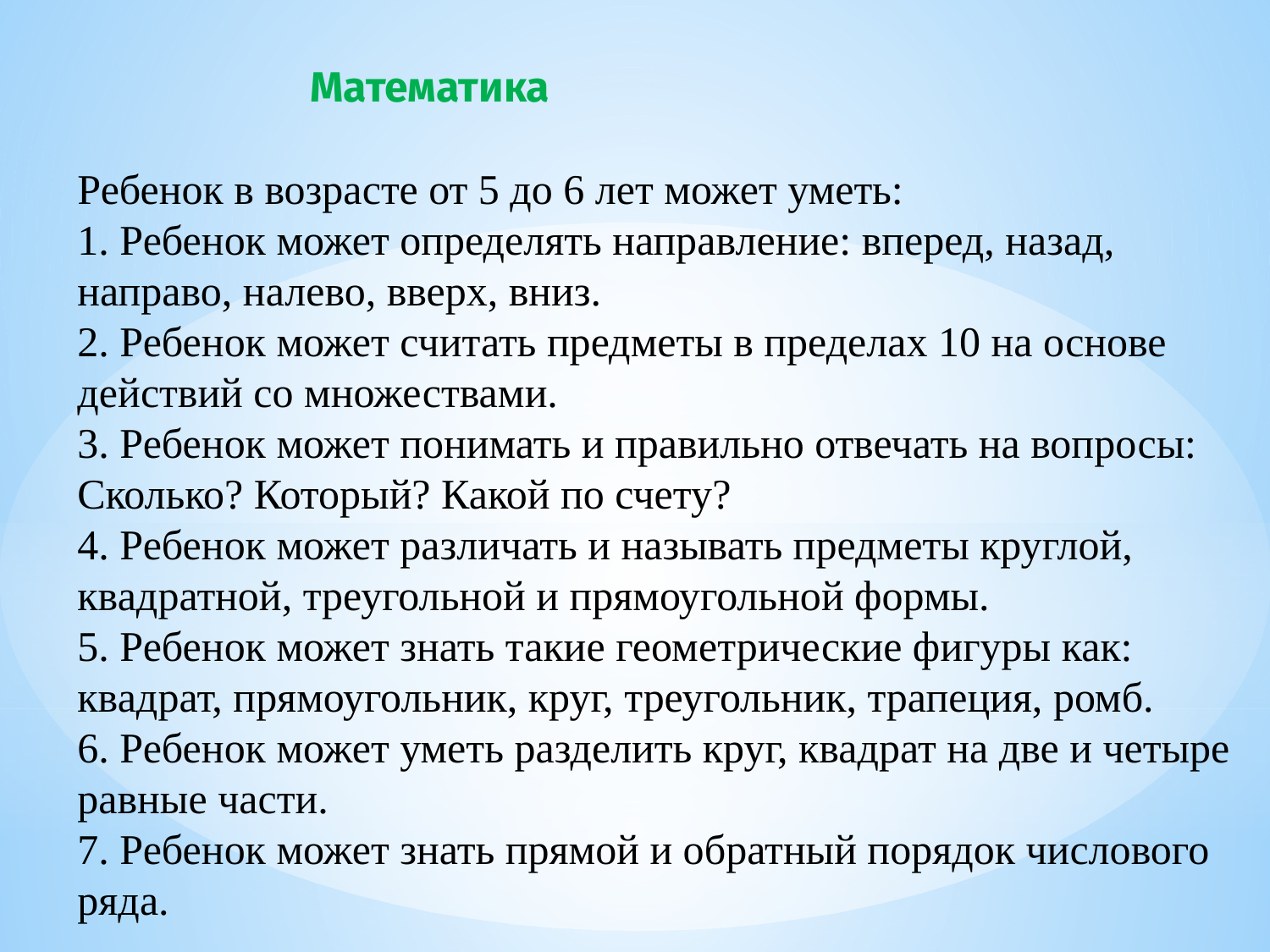

Математика

Ребенок в возрасте от 5 до 6 лет может уметь:
1. Ребенок может определять направление: вперед, назад, направо, налево, вверх, вниз.
2. Ребенок может считать предметы в пределах 10 на основе действий со множествами.
3. Ребенок может понимать и правильно отвечать на вопросы: Сколько? Который? Какой по счету?
4. Ребенок может различать и называть предметы круглой, квадратной, треугольной и прямоугольной формы.
5. Ребенок может знать такие геометрические фигуры как: квадрат, прямоугольник, круг, треугольник, трапеция, ромб.
6. Ребенок может уметь разделить круг, квадрат на две и четыре равные части.
7. Ребенок может знать прямой и обратный порядок числового ряда.